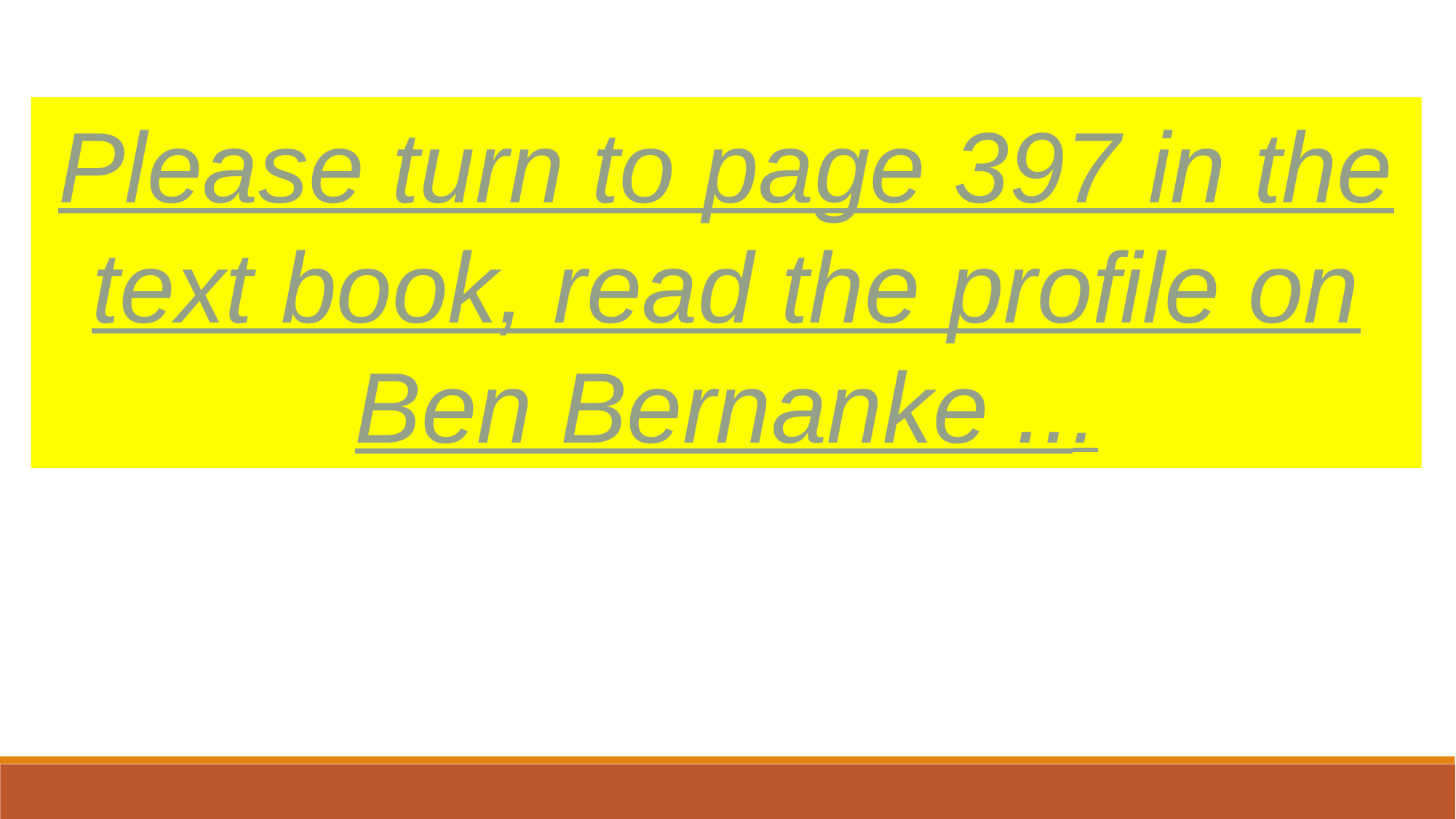

Please turn to page 397 in the text book, read the profile on Ben Bernanke ...